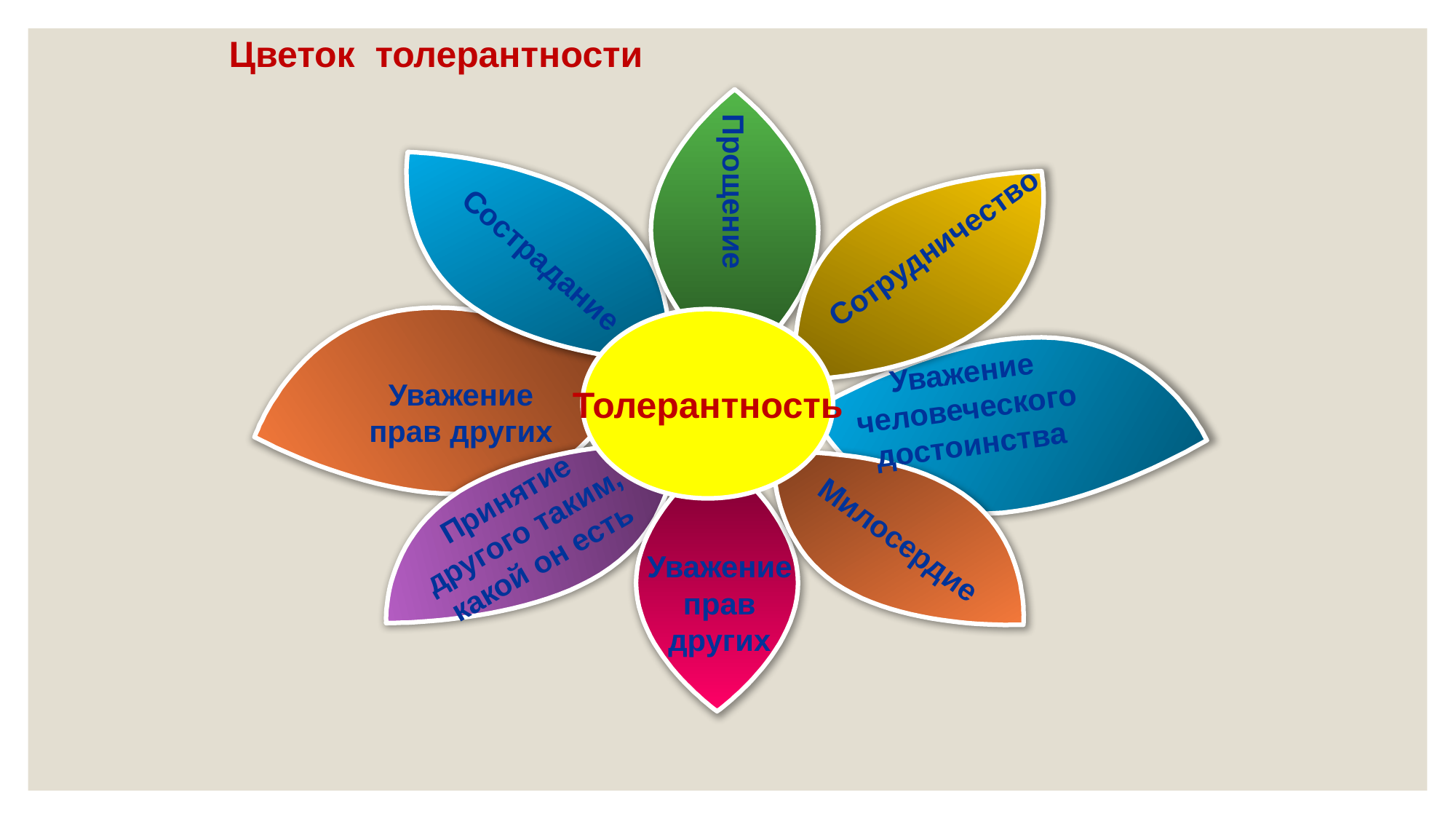

Цветок  толерантности

Сострадание
Толерантность
Уважение человеческого достоинства
Уважение прав других

Принятие другого таким, какой он есть
Милосердие
Уважение прав других
Прощение
Сотрудничество